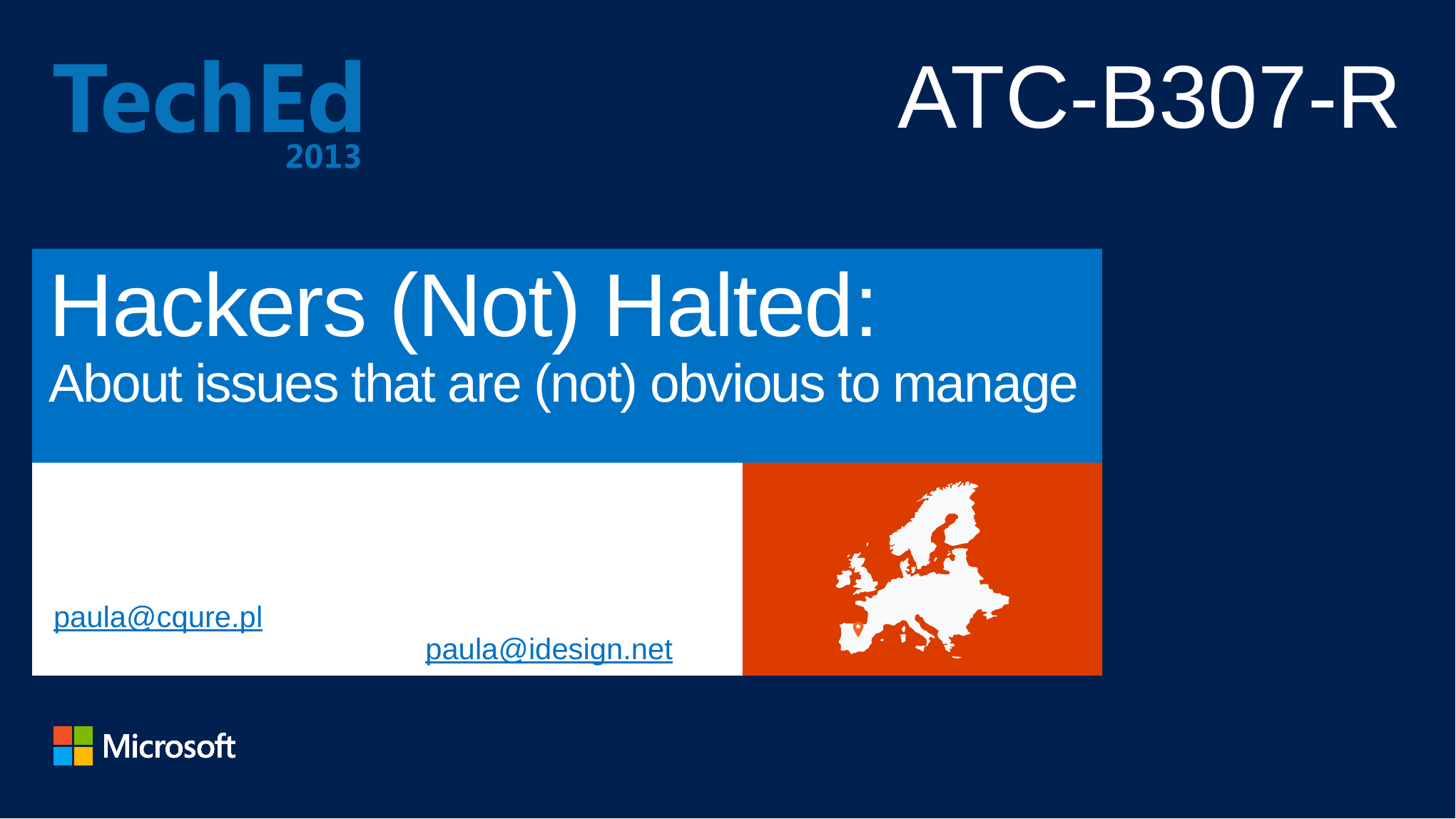

ATC-B307-R
# Hackers (Not) Halted: About issues that are (not) obvious to manage
Paula Januszkiewicz
MVP: Enterprise Security, MCT
CQURE: CEO, Penetration Tester | paula@cqure.pl
IDesign: Security Architect | paula@idesign.net